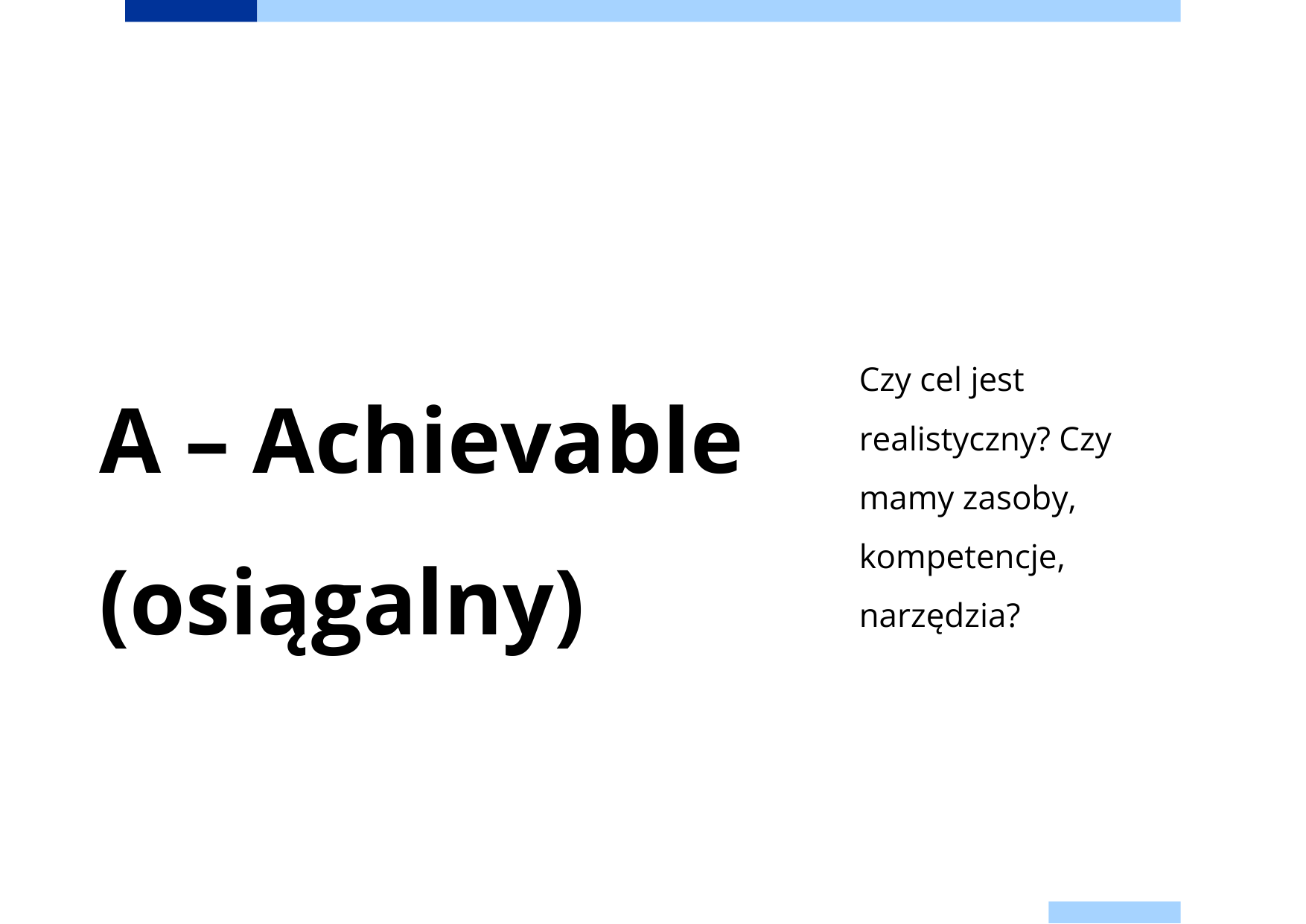

# A – Achievable (osiągalny)
Czy cel jest realistyczny? Czy mamy zasoby, kompetencje, narzędzia?